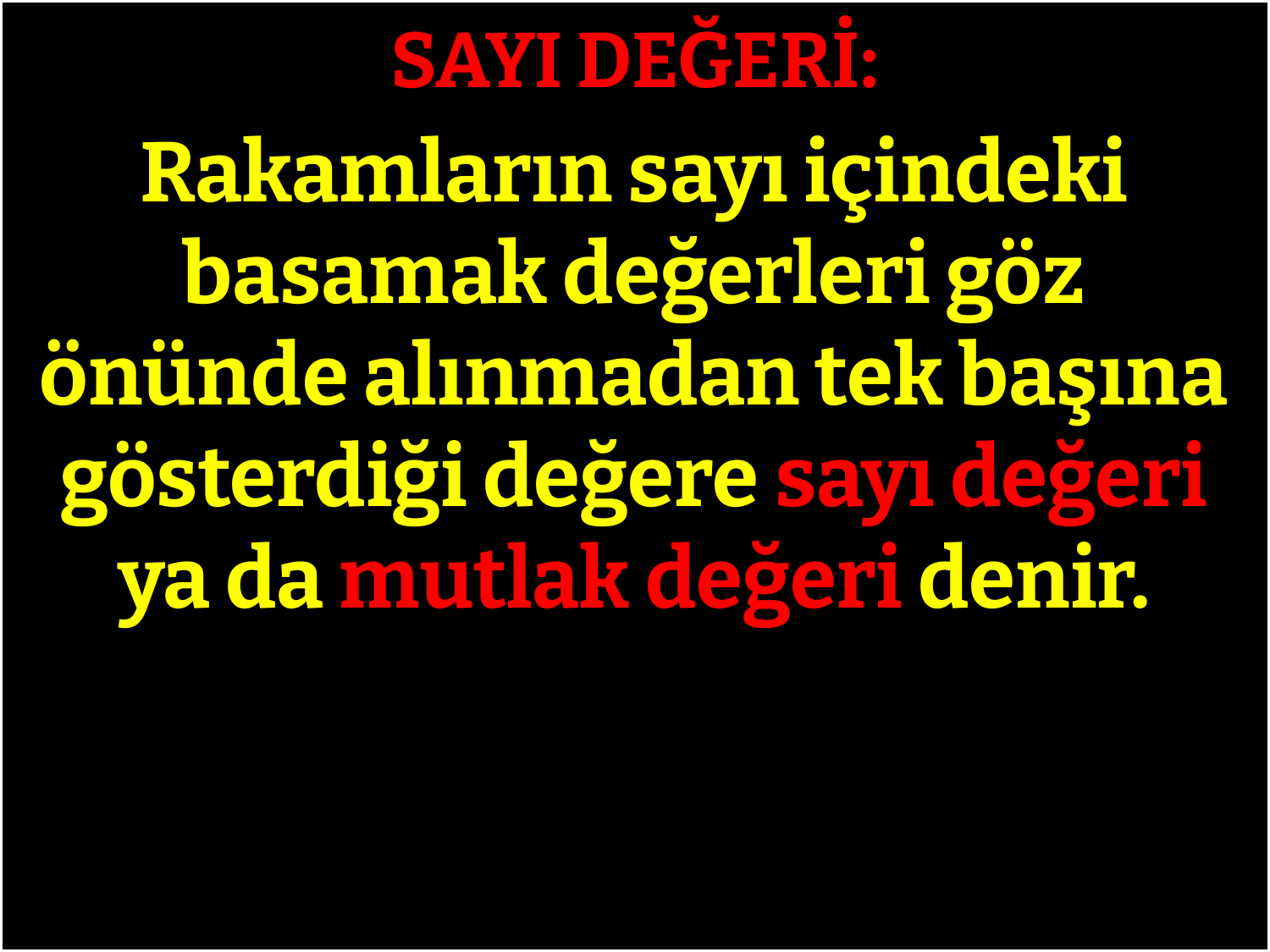

SAYI DEĞERİ:
Rakamların sayı içindeki basamak değerleri göz önünde alınmadan tek başına gösterdiği değere sayı değeri ya da mutlak değeri denir.
#